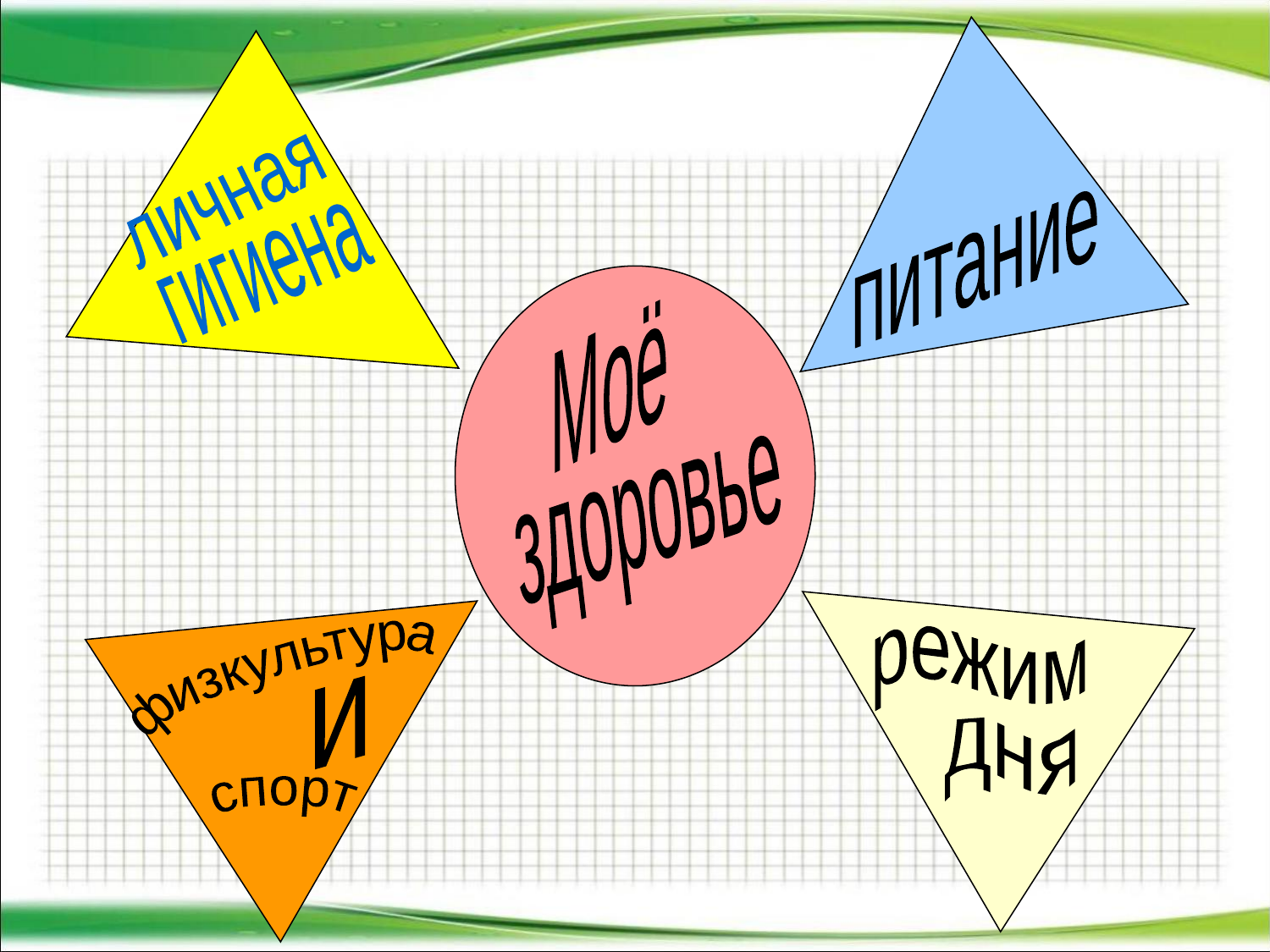

личная
питание
гигиена

Моё
здоровье

режим
физкультура
и
дня
спорт